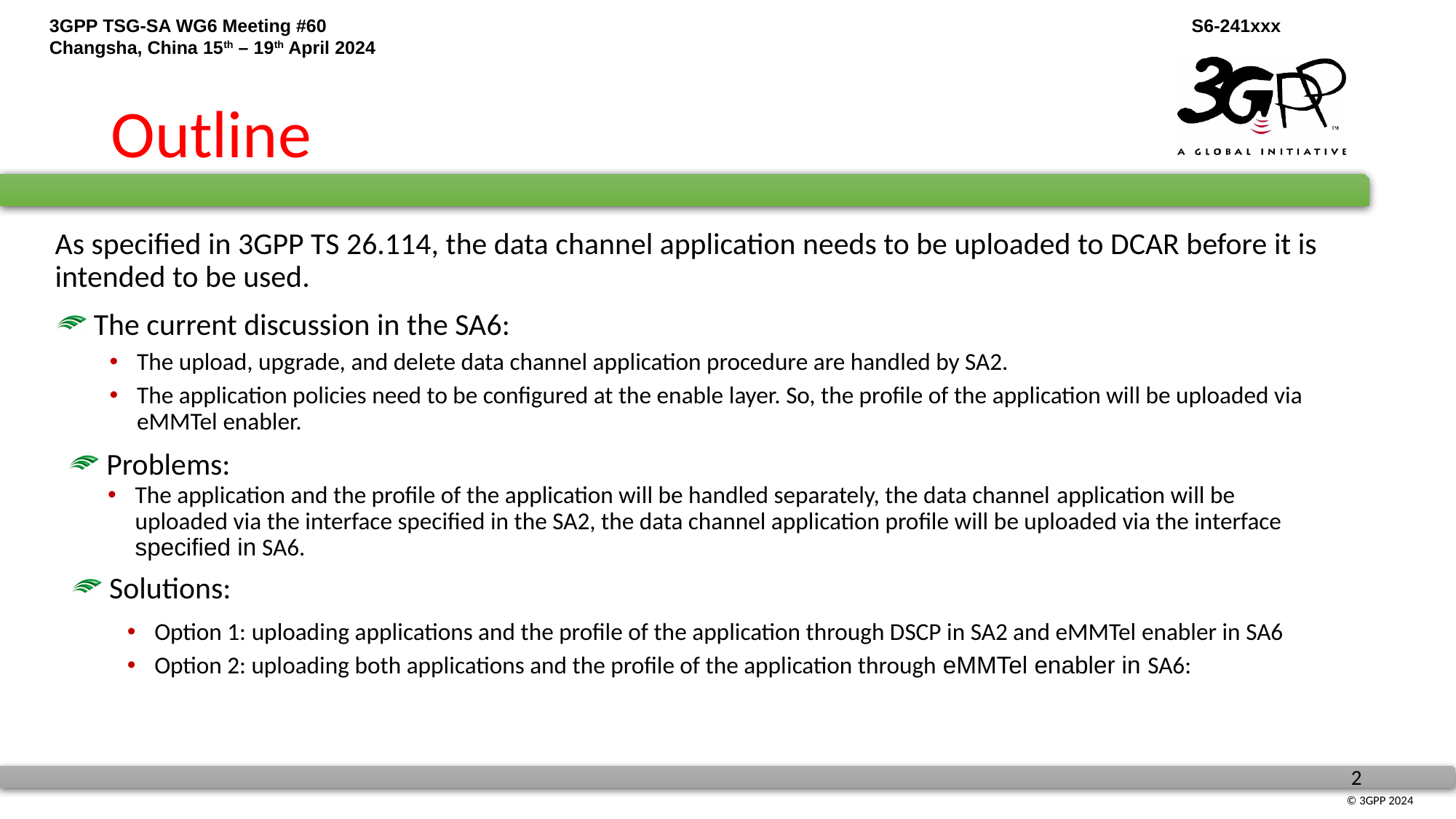

# Outline
As specified in 3GPP TS 26.114, the data channel application needs to be uploaded to DCAR before it is intended to be used.
 The current discussion in the SA6:
The upload, upgrade, and delete data channel application procedure are handled by SA2.
The application policies need to be configured at the enable layer. So, the profile of the application will be uploaded via eMMTel enabler.
 Problems:
The application and the profile of the application will be handled separately, the data channel application will be uploaded via the interface specified in the SA2, the data channel application profile will be uploaded via the interface specified in SA6.
 Solutions:
Option 1: uploading applications and the profile of the application through DSCP in SA2 and eMMTel enabler in SA6
Option 2: uploading both applications and the profile of the application through eMMTel enabler in SA6: